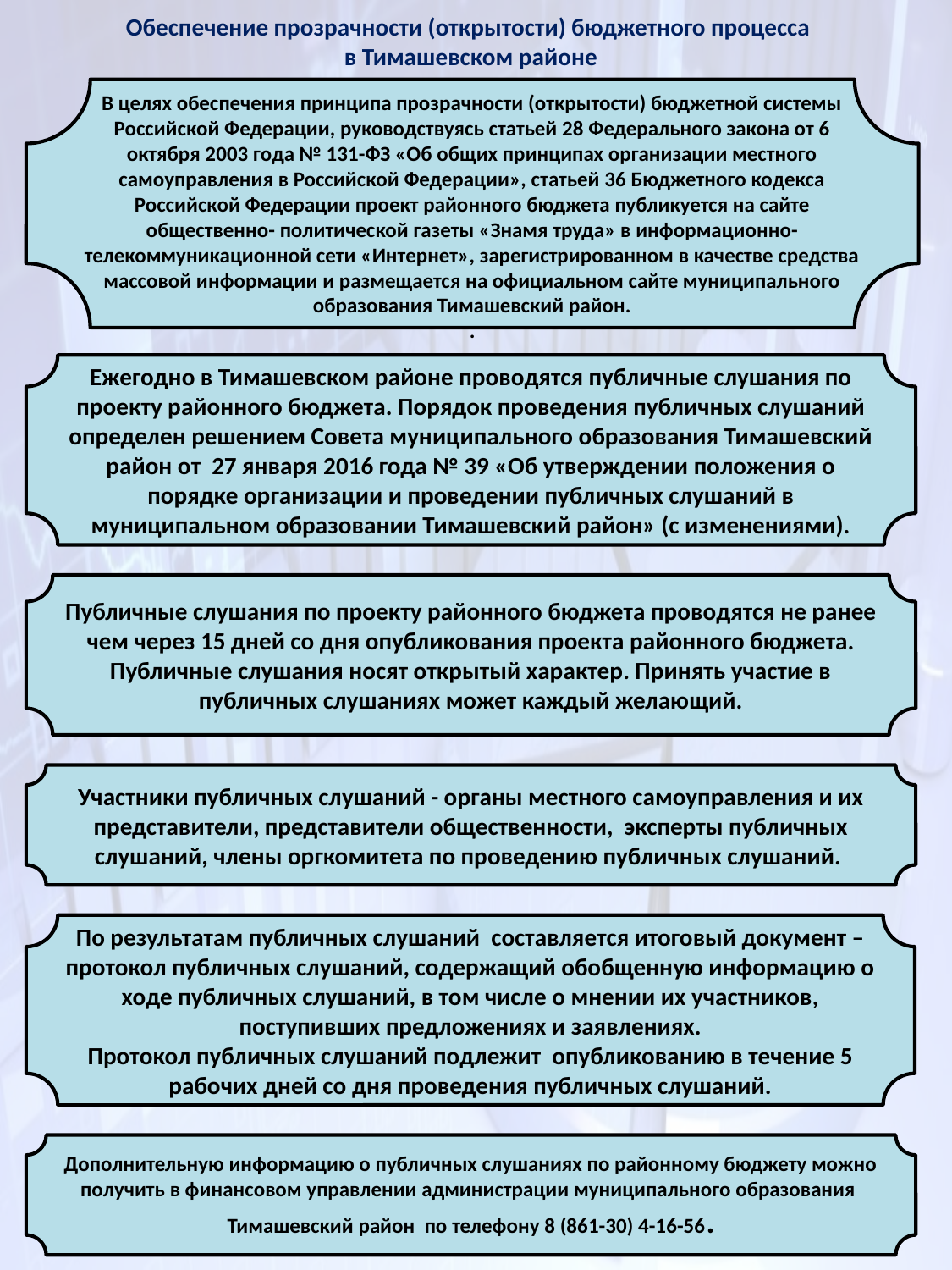

Обеспечение прозрачности (открытости) бюджетного процесса
в Тимашевском районе

В целях обеспечения принципа прозрачности (открытости) бюджетной системы Российской Федерации, руководствуясь статьей 28 Федерального закона от 6 октября 2003 года № 131-ФЗ «Об общих принципах организации местного самоуправления в Российской Федерации», статьей 36 Бюджетного кодекса Российской Федерации проект районного бюджета публикуется на сайте общественно- политической газеты «Знамя труда» в информационно-телекоммуникационной сети «Интернет», зарегистрированном в качестве средства массовой информации и размещается на официальном сайте муниципального образования Тимашевский район.
.
Ежегодно в Тимашевском районе проводятся публичные слушания по проекту районного бюджета. Порядок проведения публичных слушаний определен решением Совета муниципального образования Тимашевский район от  27 января 2016 года № 39 «Об утверждении положения о порядке организации и проведении публичных слушаний в муниципальном образовании Тимашевский район» (с изменениями).
Публичные слушания по проекту районного бюджета проводятся не ранее чем через 15 дней со дня опубликования проекта районного бюджета. Публичные слушания носят открытый характер. Принять участие в публичных слушаниях может каждый желающий.
Участники публичных слушаний - органы местного самоуправления и их представители, представители общественности,  эксперты публичных слушаний, члены оргкомитета по проведению публичных слушаний.
По результатам публичных слушаний  составляется итоговый документ – протокол публичных слушаний, содержащий обобщенную информацию о ходе публичных слушаний, в том числе о мнении их участников, поступивших предложениях и заявлениях.
Протокол публичных слушаний подлежит  опубликованию в течение 5 рабочих дней со дня проведения публичных слушаний.
Дополнительную информацию о публичных слушаниях по районному бюджету можно получить в финансовом управлении администрации муниципального образования
Тимашевский район  по телефону 8 (861-30) 4-16-56.